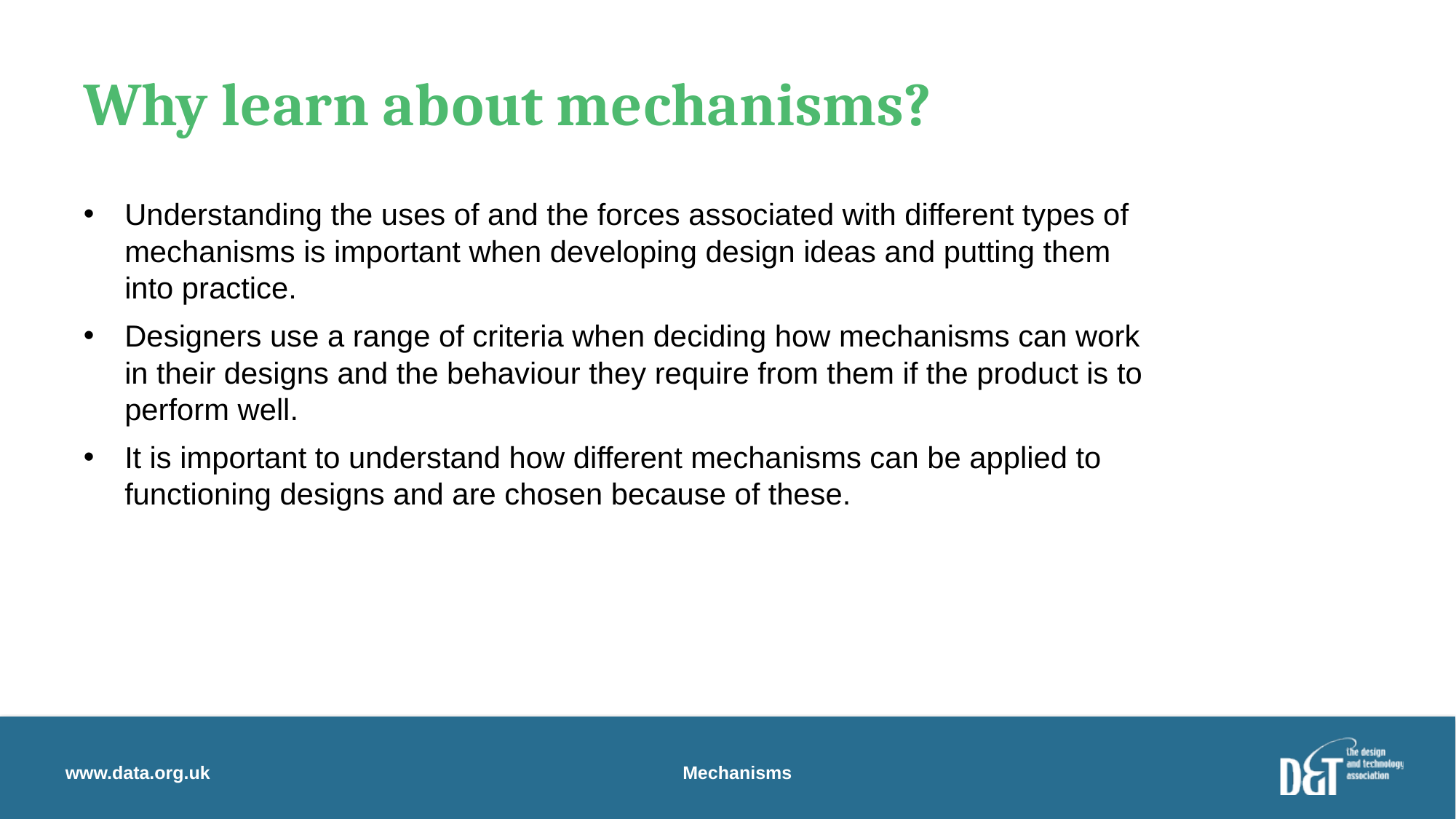

# Why learn about mechanisms?
Understanding the uses of and the forces associated with different types of mechanisms is important when developing design ideas and putting them into practice.
Designers use a range of criteria when deciding how mechanisms can work in their designs and the behaviour they require from them if the product is to perform well.
It is important to understand how different mechanisms can be applied to functioning designs and are chosen because of these.